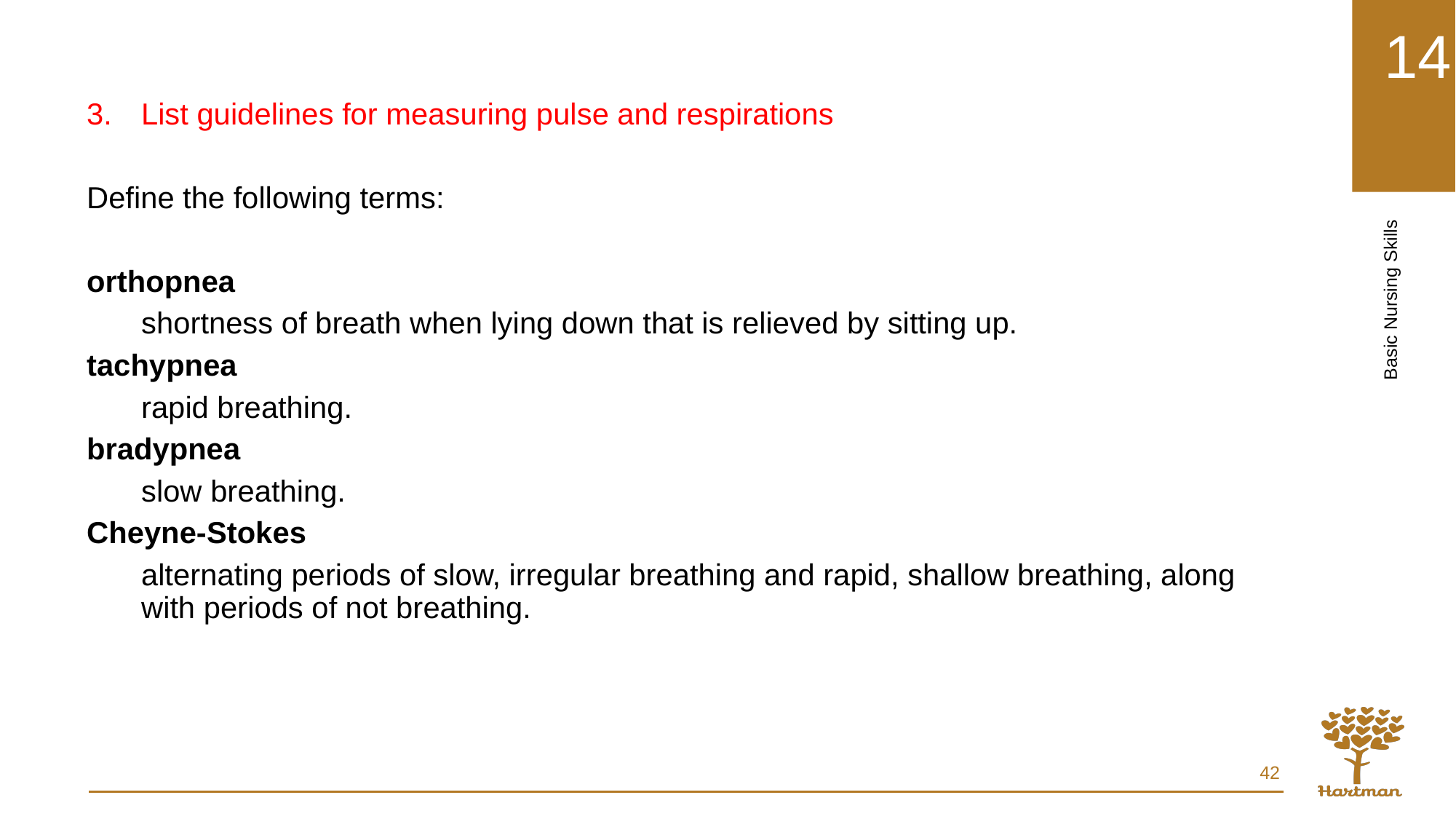

List guidelines for measuring pulse and respirations

Define the following terms:

orthopnea
shortness of breath when lying down that is relieved by sitting up.
tachypnea
rapid breathing.
bradypnea
slow breathing.
Cheyne-Stokes
alternating periods of slow, irregular breathing and rapid, shallow breathing, along with periods of not breathing.

42